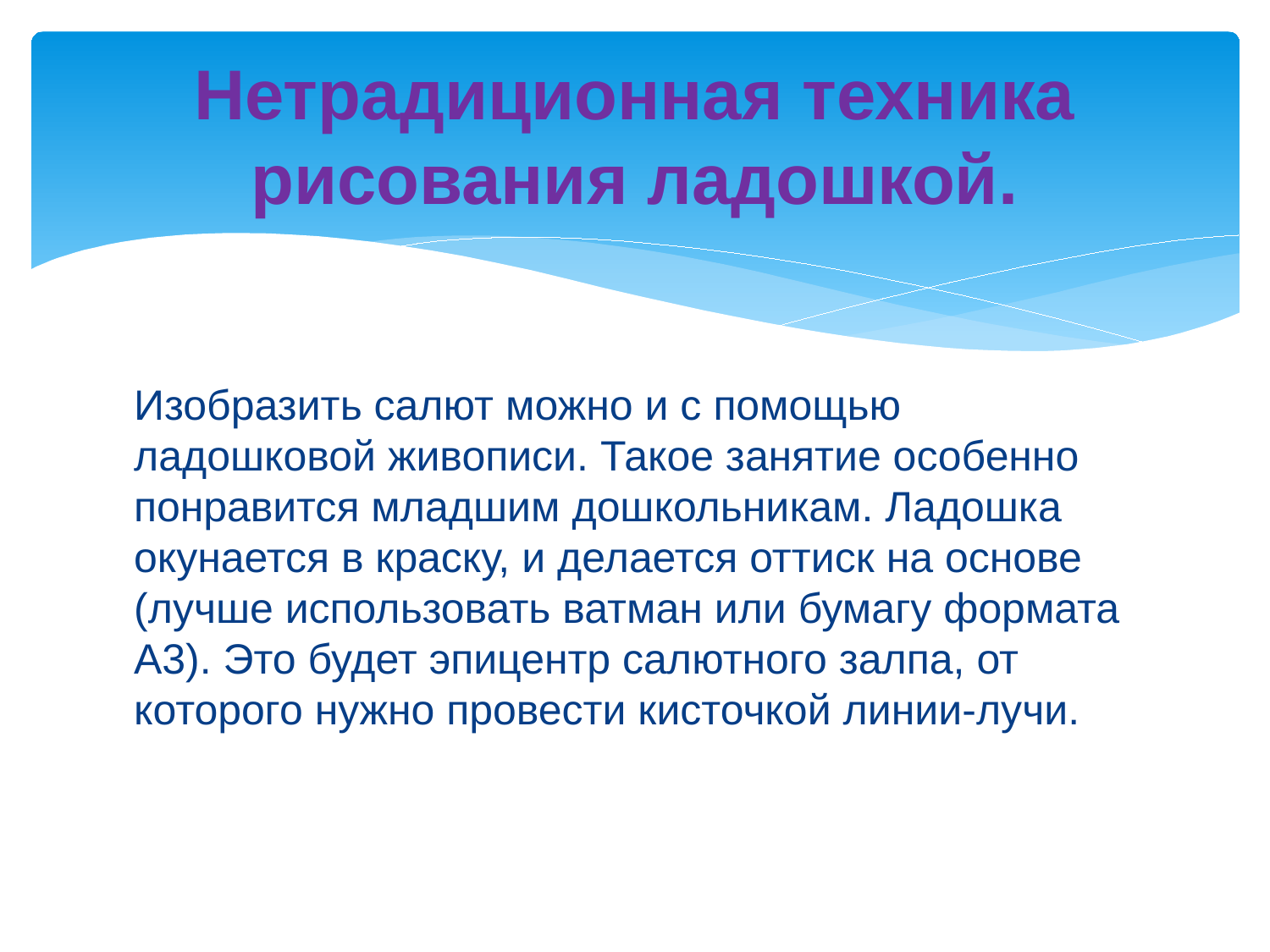

# Нетрадиционная техника рисования ладошкой.
Изобразить салют можно и с помощью ладошковой живописи. Такое занятие особенно понравится младшим дошкольникам. Ладошка окунается в краску, и делается оттиск на основе (лучше использовать ватман или бумагу формата А3). Это будет эпицентр салютного залпа, от которого нужно провести кисточкой линии-лучи.